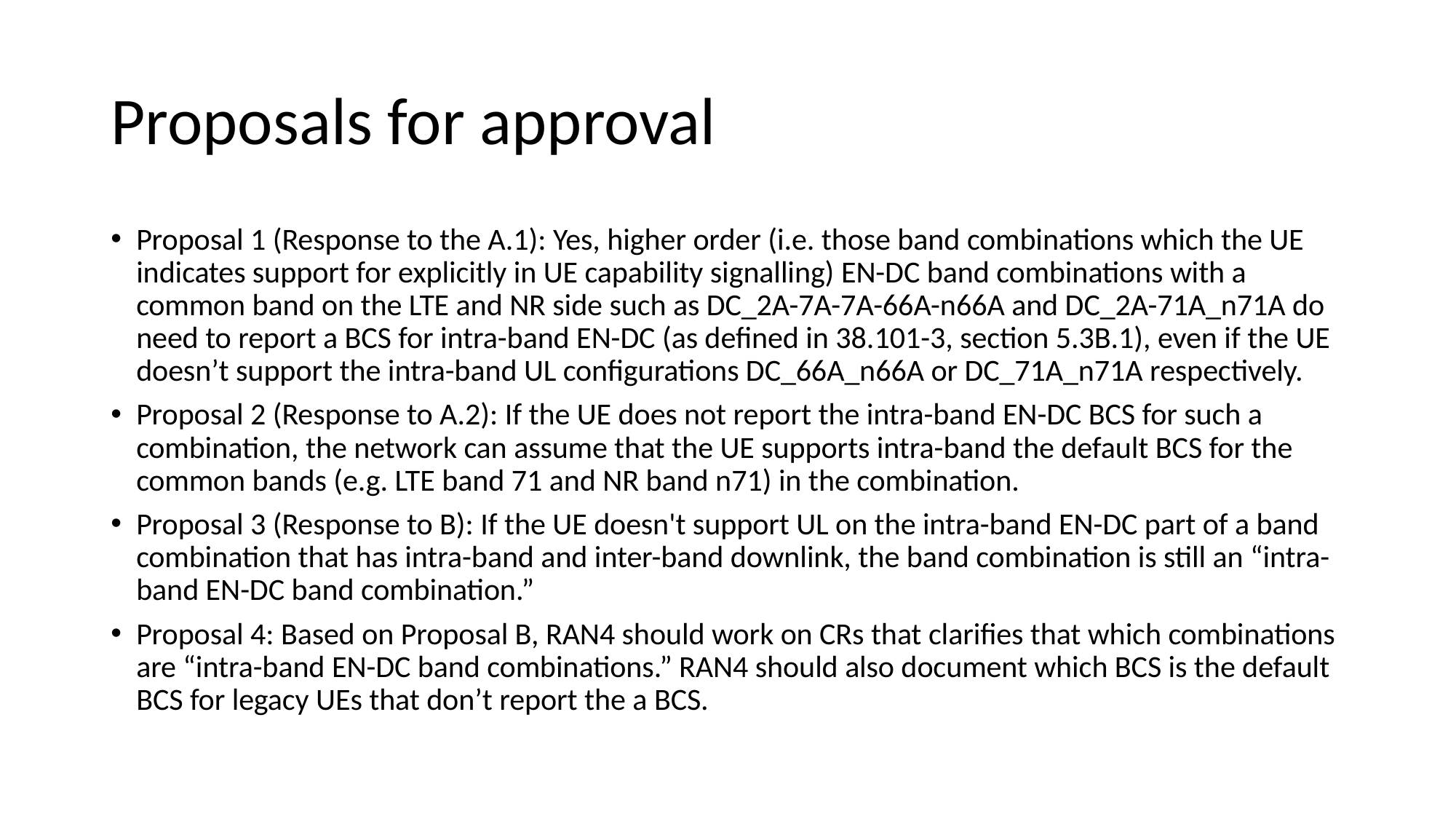

# Proposals for approval
Proposal 1 (Response to the A.1): Yes, higher order (i.e. those band combinations which the UE indicates support for explicitly in UE capability signalling) EN-DC band combinations with a common band on the LTE and NR side such as DC_2A-7A-7A-66A-n66A and DC_2A-71A_n71A do need to report a BCS for intra-band EN-DC (as defined in 38.101-3, section 5.3B.1), even if the UE doesn’t support the intra-band UL configurations DC_66A_n66A or DC_71A_n71A respectively.
Proposal 2 (Response to A.2): If the UE does not report the intra-band EN-DC BCS for such a combination, the network can assume that the UE supports intra-band the default BCS for the common bands (e.g. LTE band 71 and NR band n71) in the combination.
Proposal 3 (Response to B): If the UE doesn't support UL on the intra-band EN-DC part of a band combination that has intra-band and inter-band downlink, the band combination is still an “intra-band EN-DC band combination.”
Proposal 4: Based on Proposal B, RAN4 should work on CRs that clarifies that which combinations are “intra-band EN-DC band combinations.” RAN4 should also document which BCS is the default BCS for legacy UEs that don’t report the a BCS.